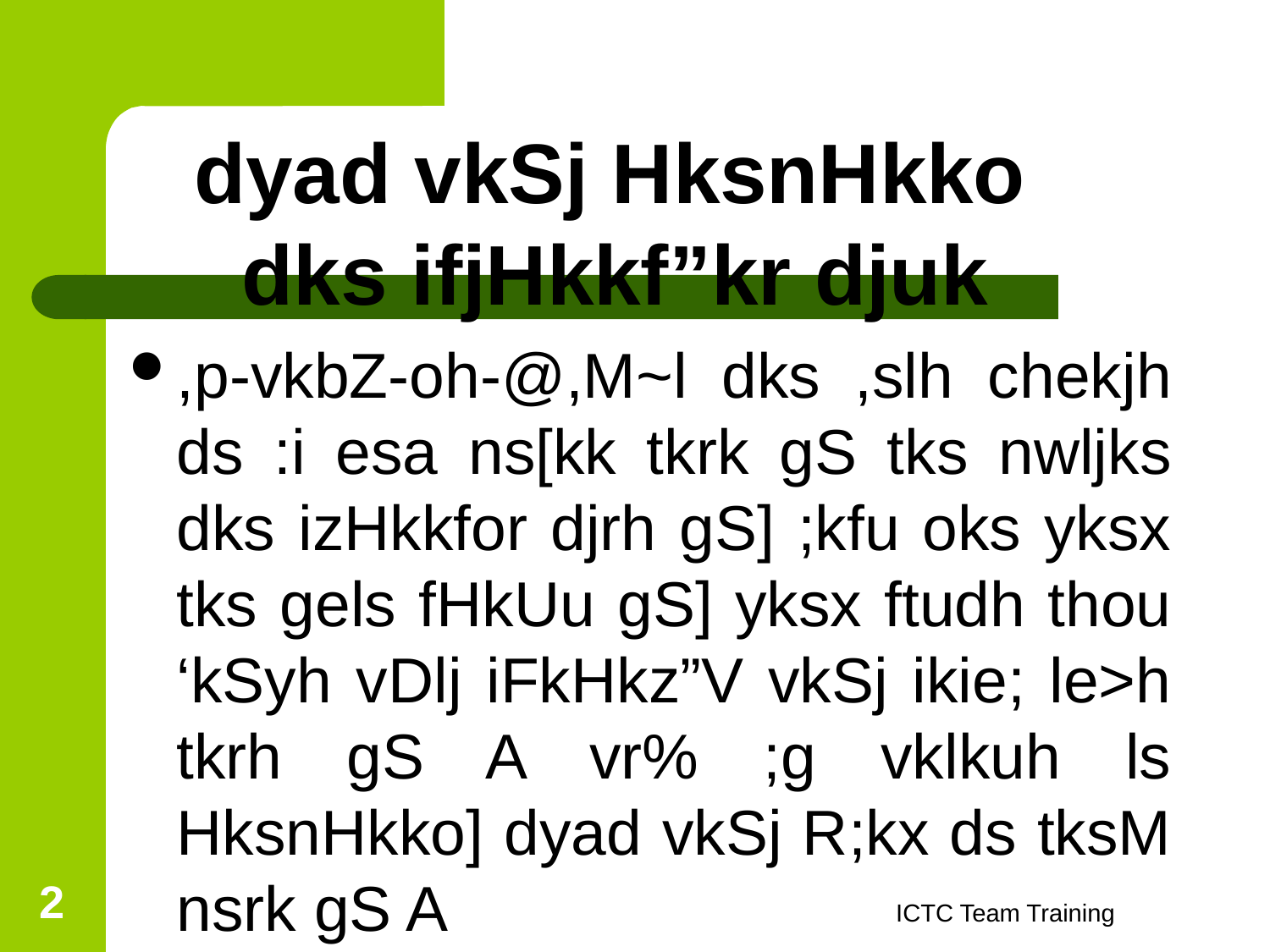

dyad vkSj HksnHkko dks ifjHkkf”kr djuk
,p-vkbZ-oh-@,M~l dks ,slh chekjh ds :i esa ns[kk tkrk gS tks nwljks dks izHkkfor djrh gS] ;kfu oks yksx tks gels fHkUu gS] yksx ftudh thou ‘kSyh vDlj iFkHkz”V vkSj ikie; le>h tkrh gS A vr% ;g vklkuh ls HksnHkko] dyad vkSj R;kx ds tksM nsrk gS A
,p-vkbZ-oh- ds lkFk th jgs yksxksa dks mudh fLFkfr ds fy, nks"k nsuk lgh ugh gSA
2
ICTC Team Training